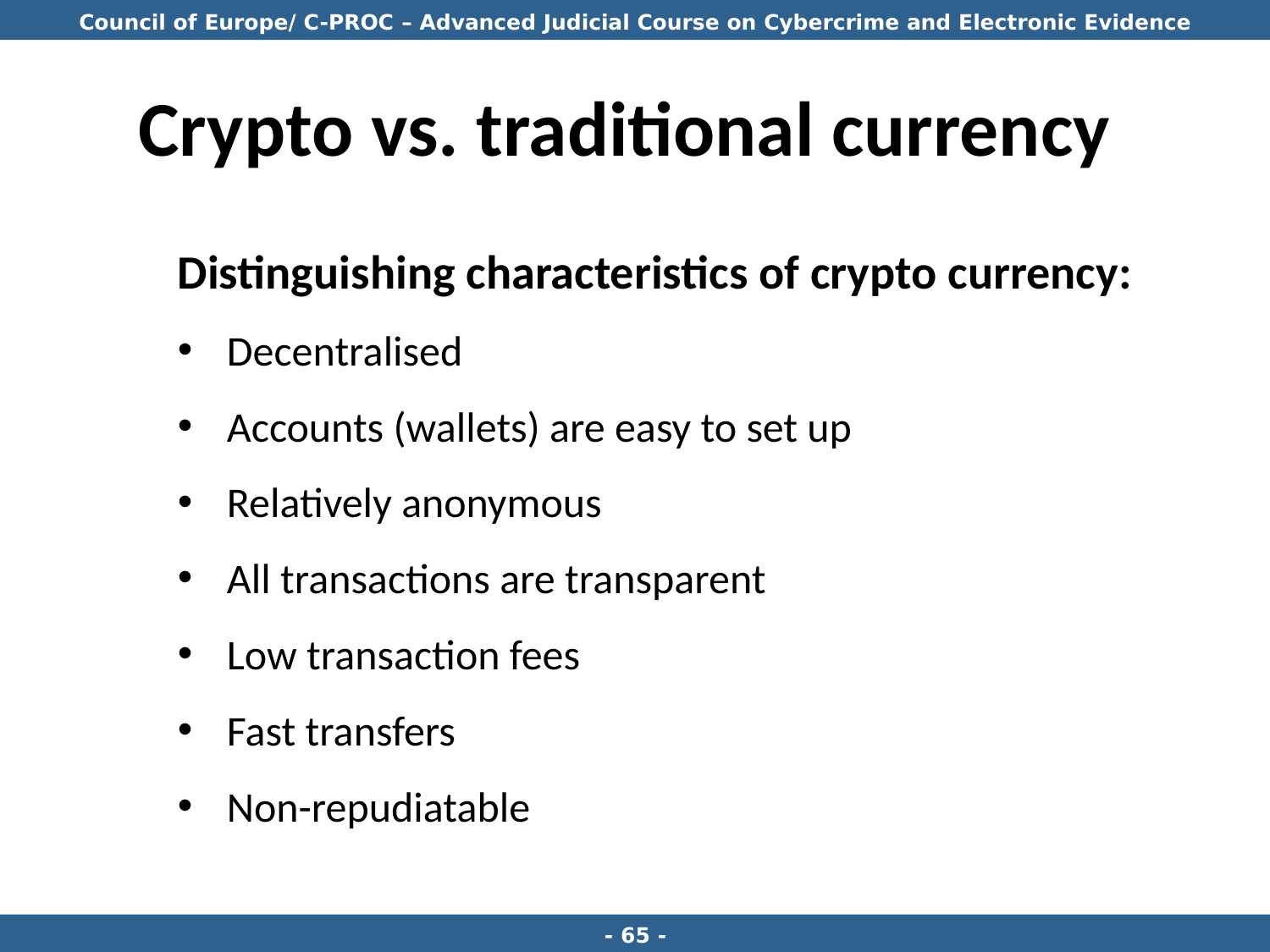

# Crypto vs. traditional currency
Distinguishing characteristics of crypto currency:
Decentralised
Accounts (wallets) are easy to set up
Relatively anonymous
All transactions are transparent
Low transaction fees
Fast transfers
Non-repudiatable